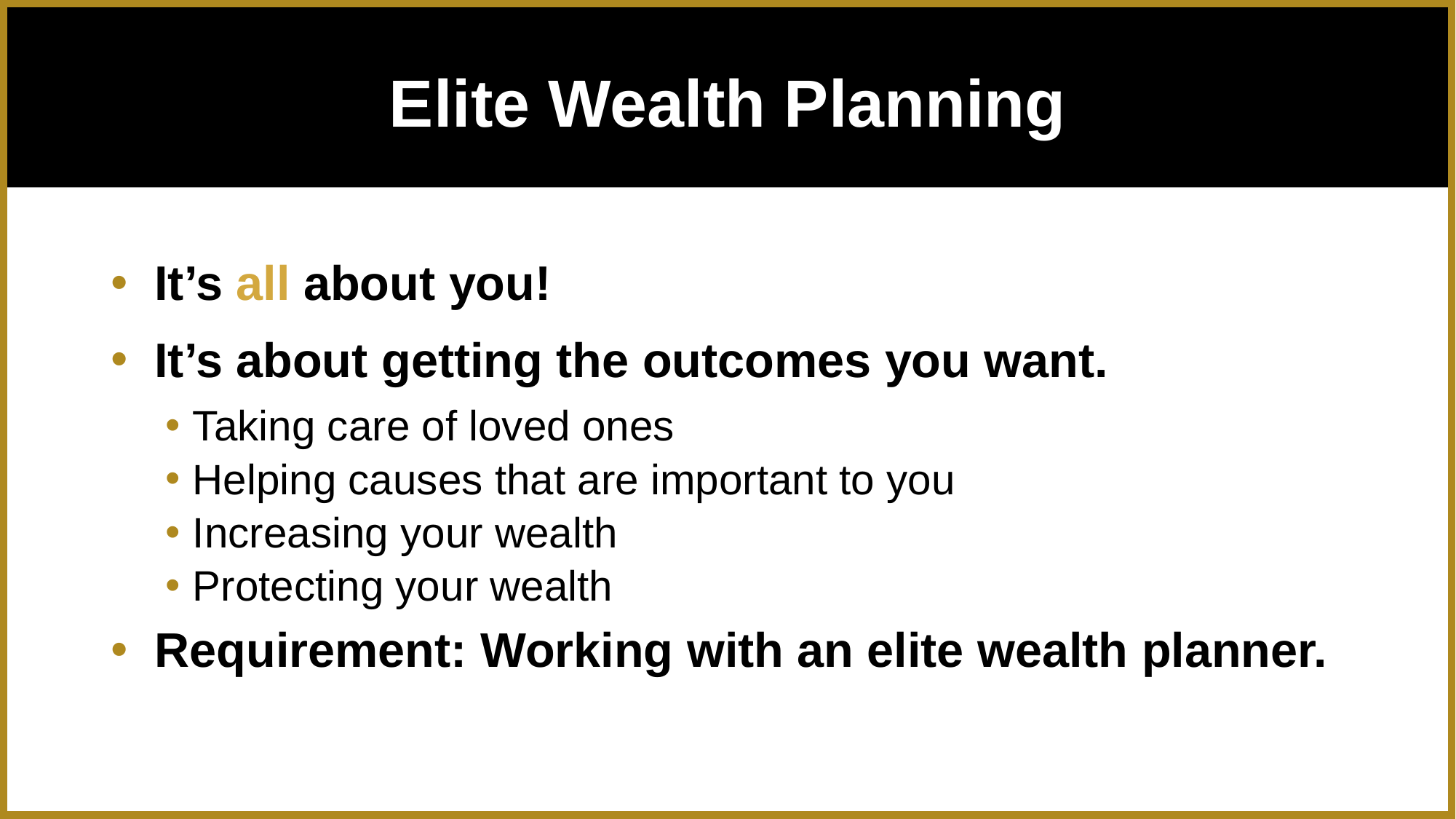

# Elite Wealth Planning
It’s all about you!
It’s about getting the outcomes you want.
Taking care of loved ones
Helping causes that are important to you
Increasing your wealth
Protecting your wealth
Requirement: Working with an elite wealth planner.